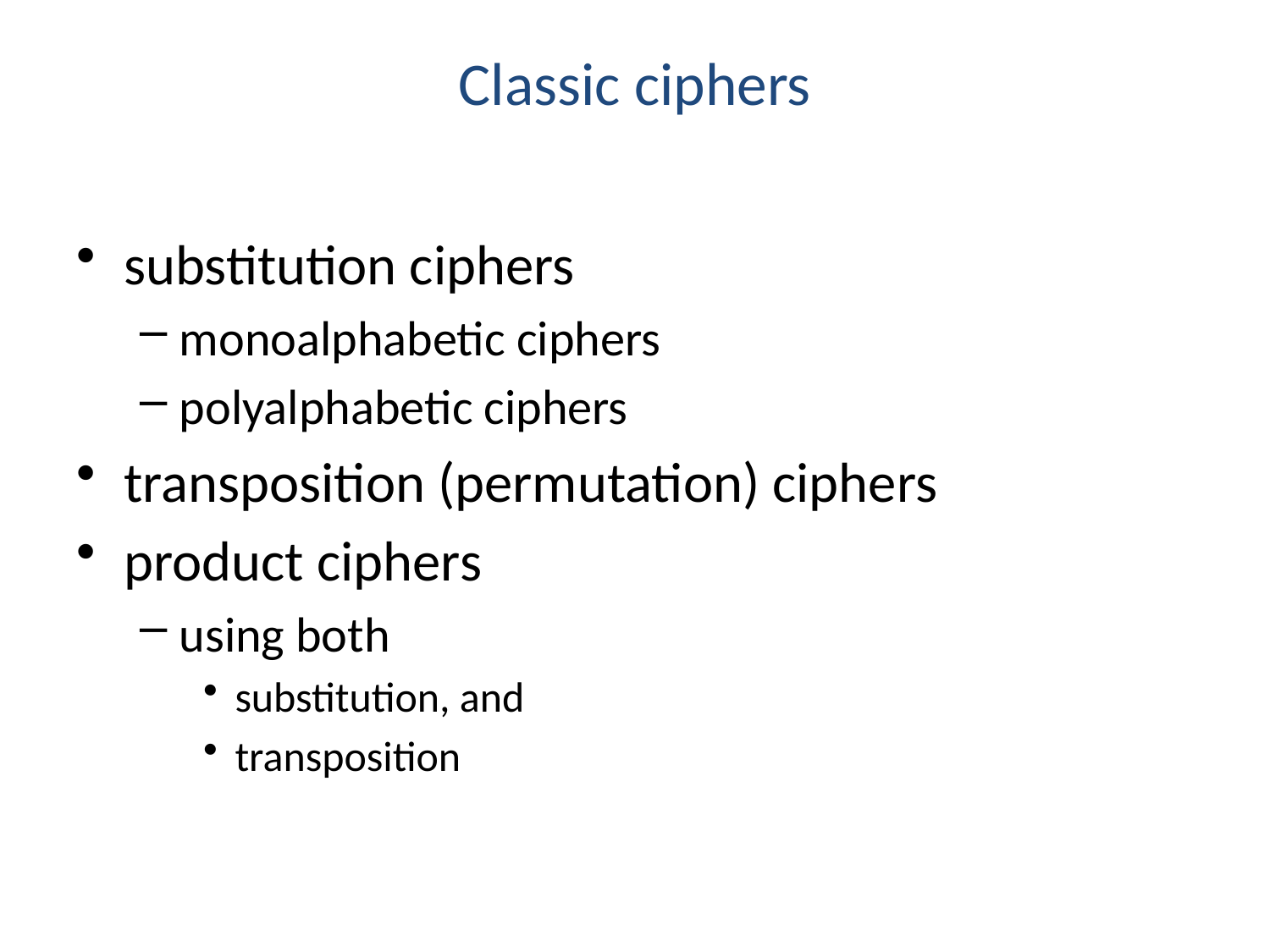

# Classic ciphers
substitution ciphers
monoalphabetic ciphers
polyalphabetic ciphers
transposition (permutation) ciphers
product ciphers
using both
substitution, and
transposition